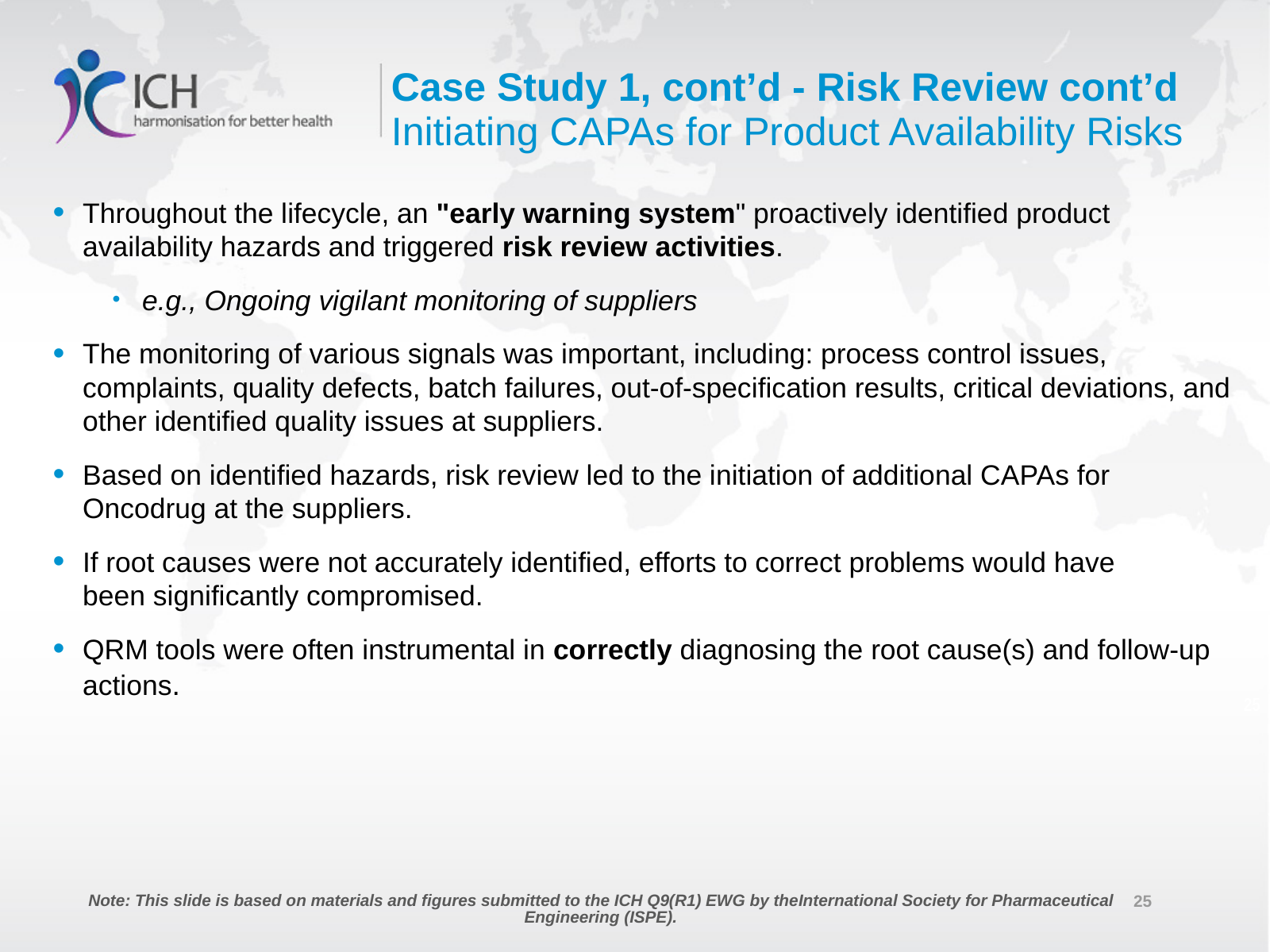

Case Study 1, cont’d - Risk Review cont’d
Initiating CAPAs for Product Availability Risks

Throughout the lifecycle, an "early warning system" proactively identified product availability hazards and triggered risk review activities.
e.g., Ongoing vigilant monitoring of suppliers
The monitoring of various signals was important, including: process control issues, complaints, quality defects, batch failures, out-of-specification results, critical deviations, and other identified quality issues at suppliers.
Based on identified hazards, risk review led to the initiation of additional CAPAs for Oncodrug at the suppliers.
If root causes were not accurately identified, efforts to correct problems would have been significantly compromised.
QRM tools were often instrumental in correctly diagnosing the root cause(s) and follow-up actions.

25
Note: This slide is based on materials and figures submitted to the ICH Q9(R1) EWG by theInternational Society for Pharmaceutical Engineering (ISPE).